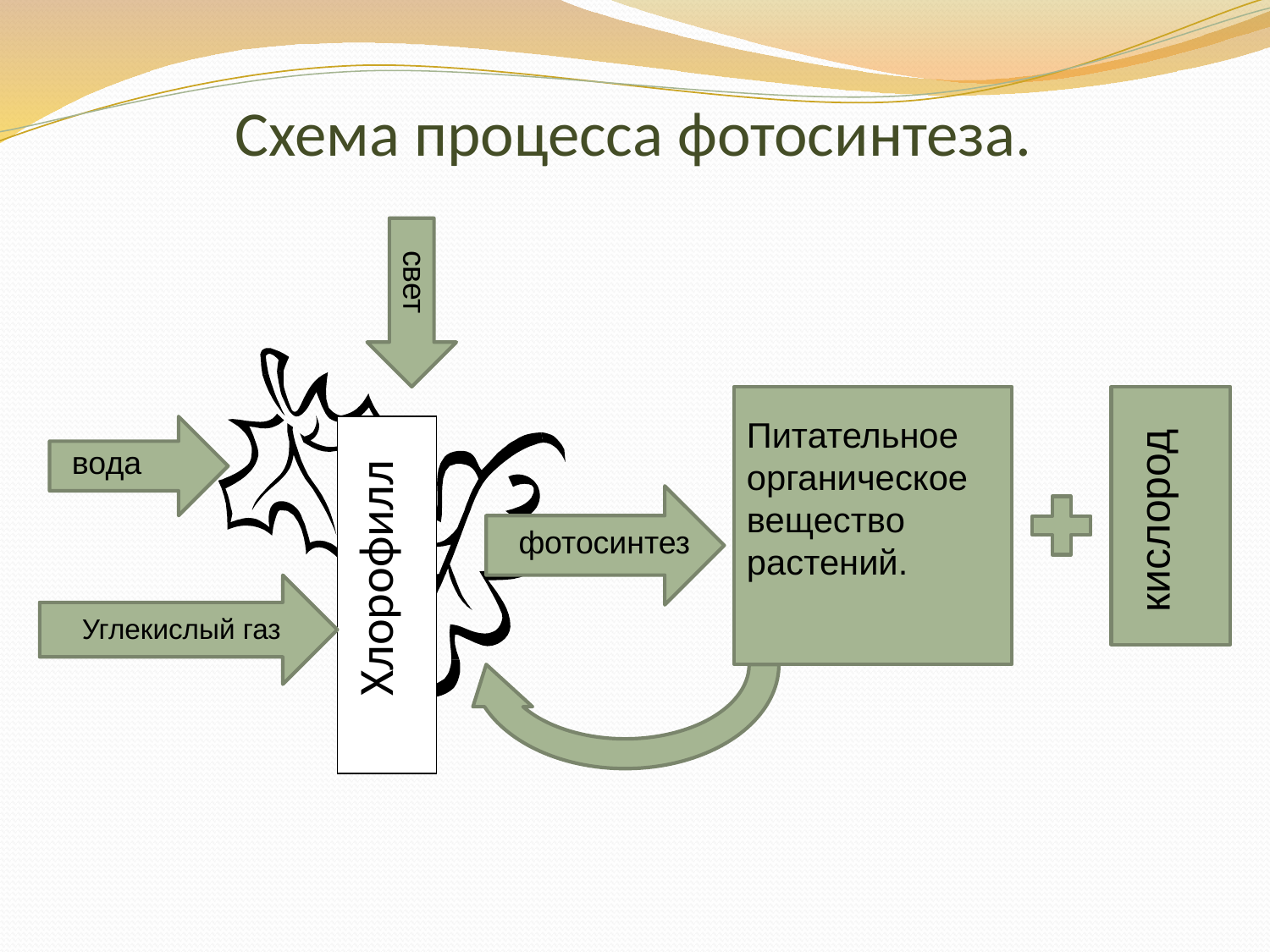

# Схема процесса фотосинтеза.

свет

Питательное органическое вещество растений.
   Хлорофилл

кислород

вода

фотосинтез

Углекислый газ